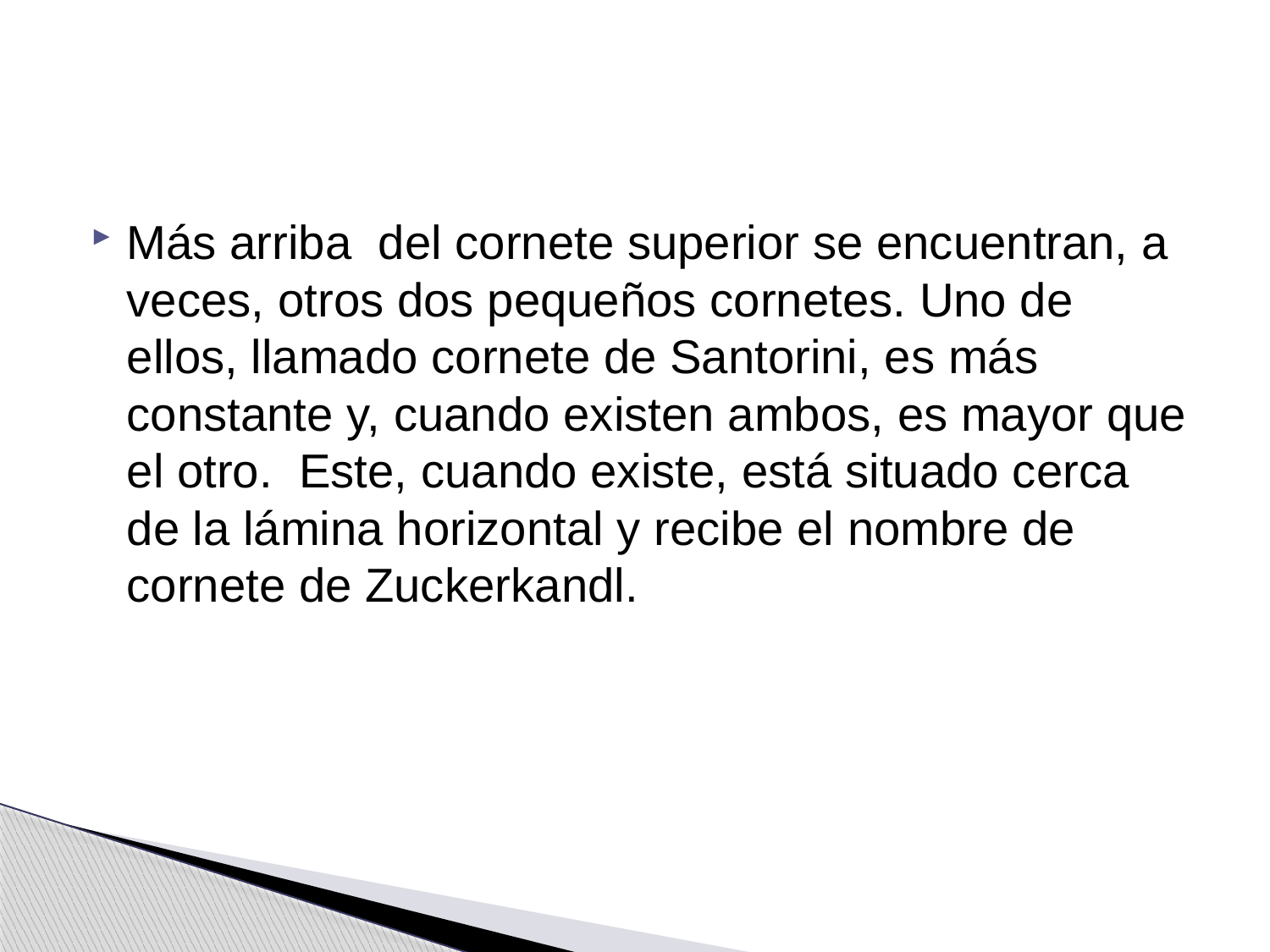

#
Más arriba  del cornete superior se encuentran, a veces, otros dos pequeños cornetes. Uno de ellos, llamado cornete de Santorini, es más constante y, cuando existen ambos, es mayor que el otro.  Este, cuando existe, está situado cerca de la lámina horizontal y recibe el nombre de cornete de Zuckerkandl.